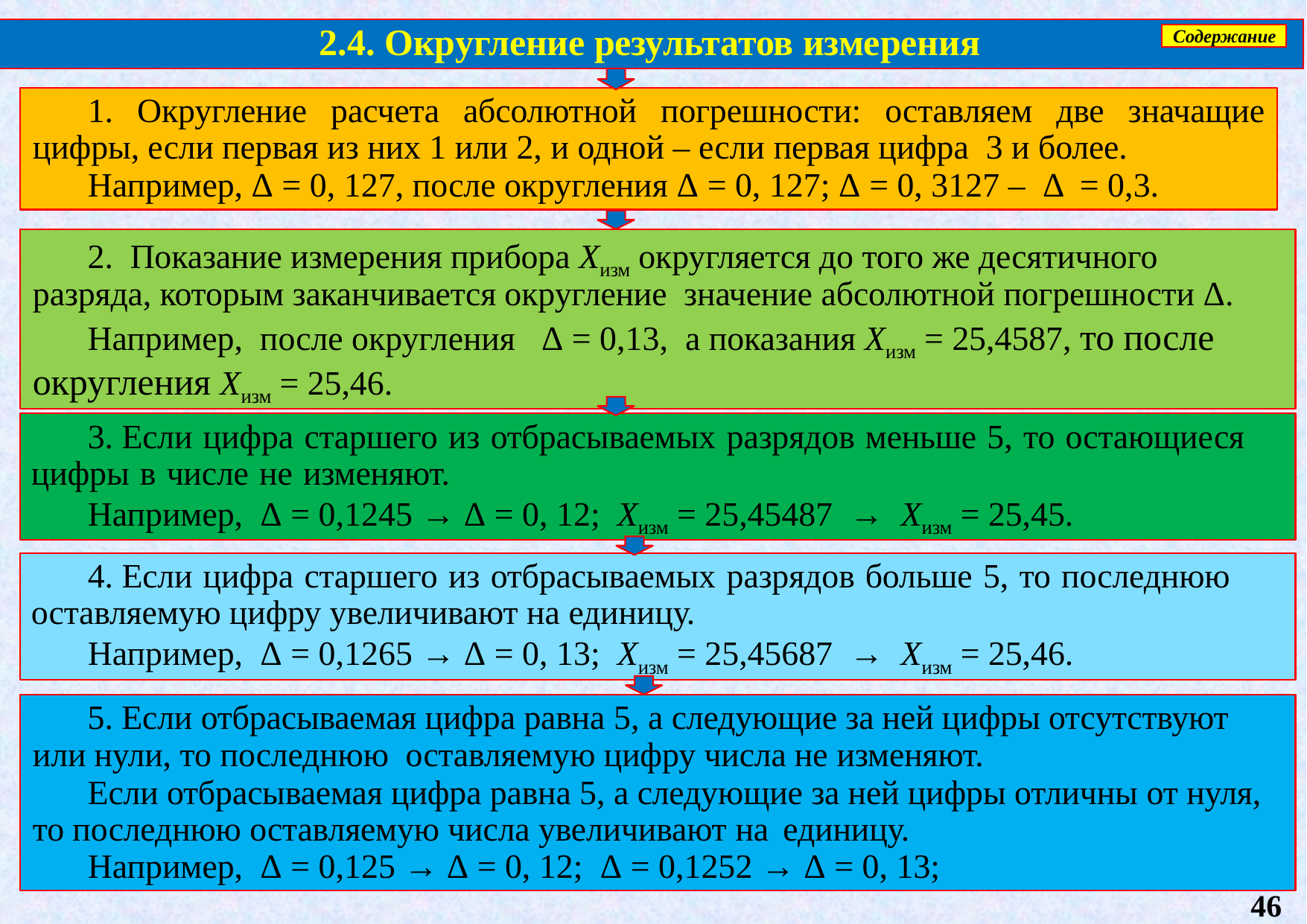

2.4. Округление результатов измерения
Содержание

1. Округление расчета абсолютной погрешности: оставляем две значащие цифры, если первая из них 1 или 2, и одной – если первая цифра  3 и более.
Например, Δ = 0, 127, после округления Δ = 0, 127; Δ = 0, 3127 ‒  Δ  = 0,3.

2.  Показание измерения прибора Xизм округляется до того же десятичного разряда, которым заканчивается округление  значение абсолютной погрешности Δ.
Например,  после округления   Δ = 0,13,  а показания Xизм = 25,4587, то после округления Xизм = 25,46.

3. Если цифра старшего из отбрасываемых разрядов меньше 5, то остающиеся цифры в числе не изменяют.
Например,  Δ = 0,1245 → Δ = 0, 12;  Xизм = 25,45487  →  Xизм = 25,45.

4. Если цифра старшего из отбрасываемых разрядов больше 5, то последнюю оставляемую цифру увеличивают на единицу.
Например,  Δ = 0,1265 → Δ = 0, 13;  Xизм = 25,45687  →  Xизм = 25,46.

5. Если отбрасываемая цифра равна 5, а следующие за ней цифры отсутствуют или нули, то последнюю  оставляемую цифру числа не изменяют.
Если отбрасываемая цифра равна 5, а следующие за ней цифры отличны от нуля, то последнюю оставляемую числа увеличивают на единицу.
Например,  Δ = 0,125 → Δ = 0, 12;  Δ = 0,1252 → Δ = 0, 13;
46